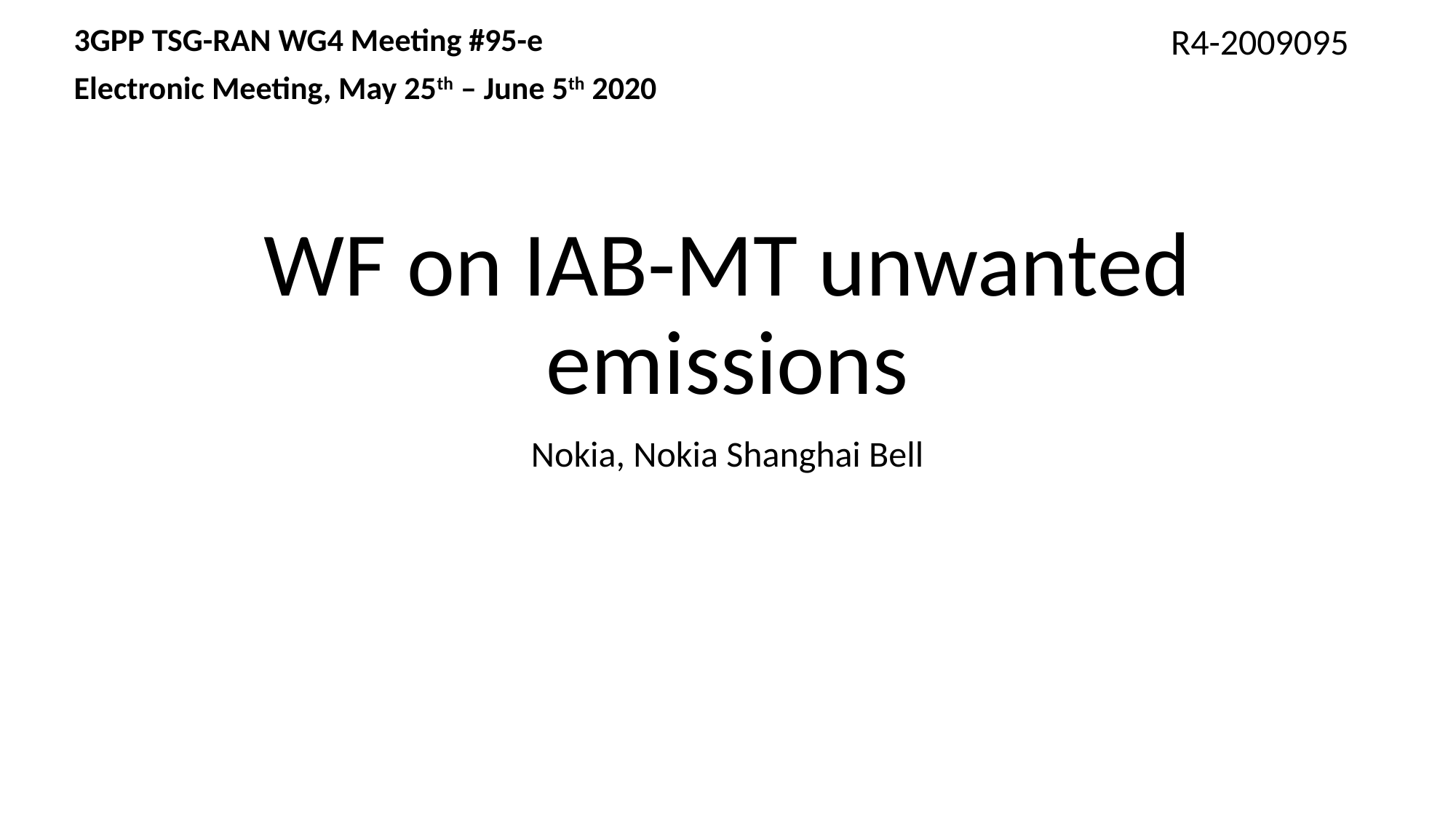

3GPP TSG-RAN WG4 Meeting #95-e
Electronic Meeting, May 25th – June 5th 2020

R4-2009095
# WF on IAB-MT unwanted emissions
Nokia, Nokia Shanghai Bell